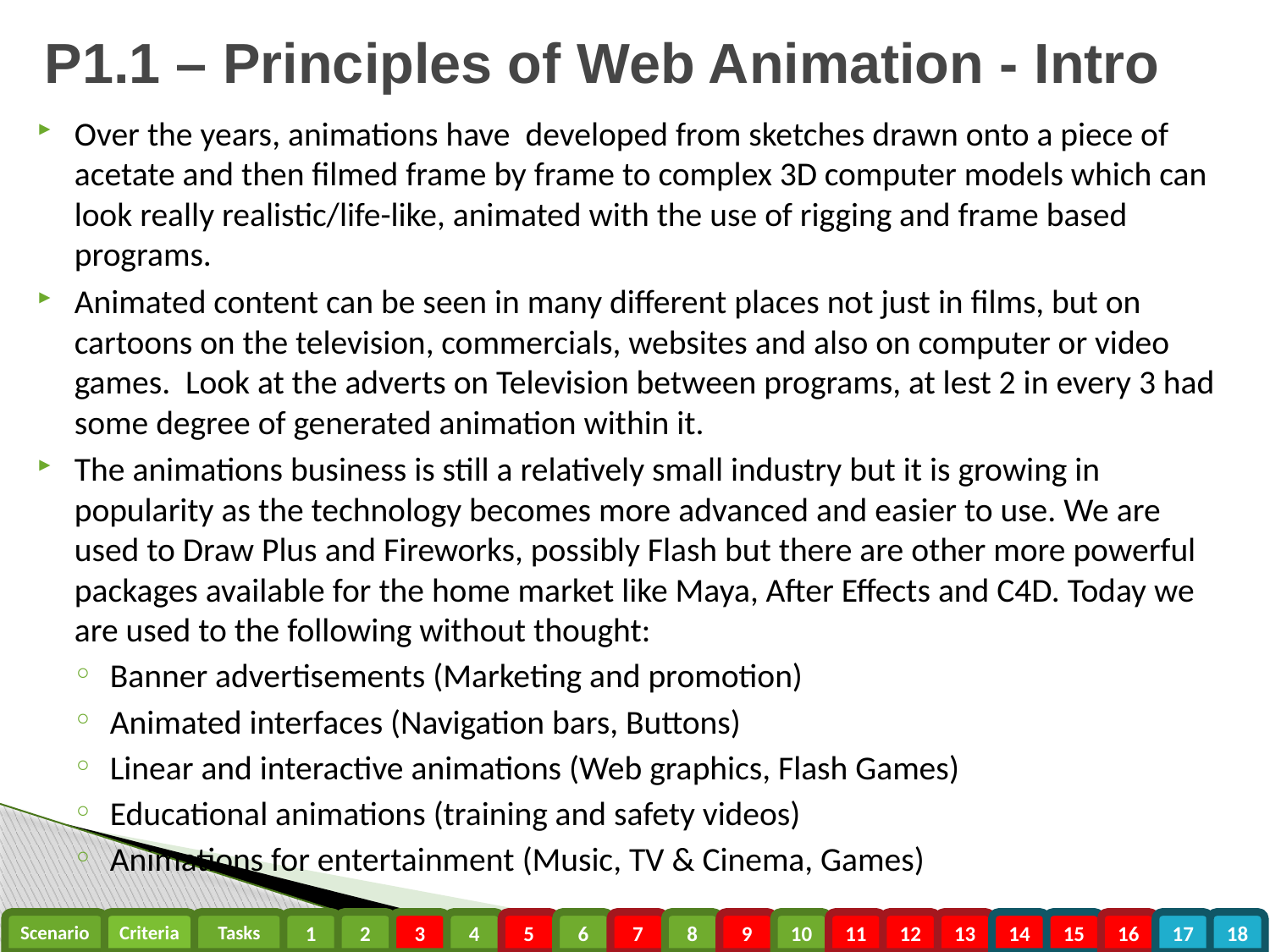

# P1.1 – Principles of Web Animation - Intro
Over the years, animations have  developed from sketches drawn onto a piece of acetate and then filmed frame by frame to complex 3D computer models which can look really realistic/life-like, animated with the use of rigging and frame based programs.
Animated content can be seen in many different places not just in films, but on cartoons on the television, commercials, websites and also on computer or video games.  Look at the adverts on Television between programs, at lest 2 in every 3 had some degree of generated animation within it.
The animations business is still a relatively small industry but it is growing in popularity as the technology becomes more advanced and easier to use. We are used to Draw Plus and Fireworks, possibly Flash but there are other more powerful packages available for the home market like Maya, After Effects and C4D. Today we are used to the following without thought:
Banner advertisements (Marketing and promotion)
Animated interfaces (Navigation bars, Buttons)
Linear and interactive animations (Web graphics, Flash Games)
Educational animations (training and safety videos)
Animations for entertainment (Music, TV & Cinema, Games)